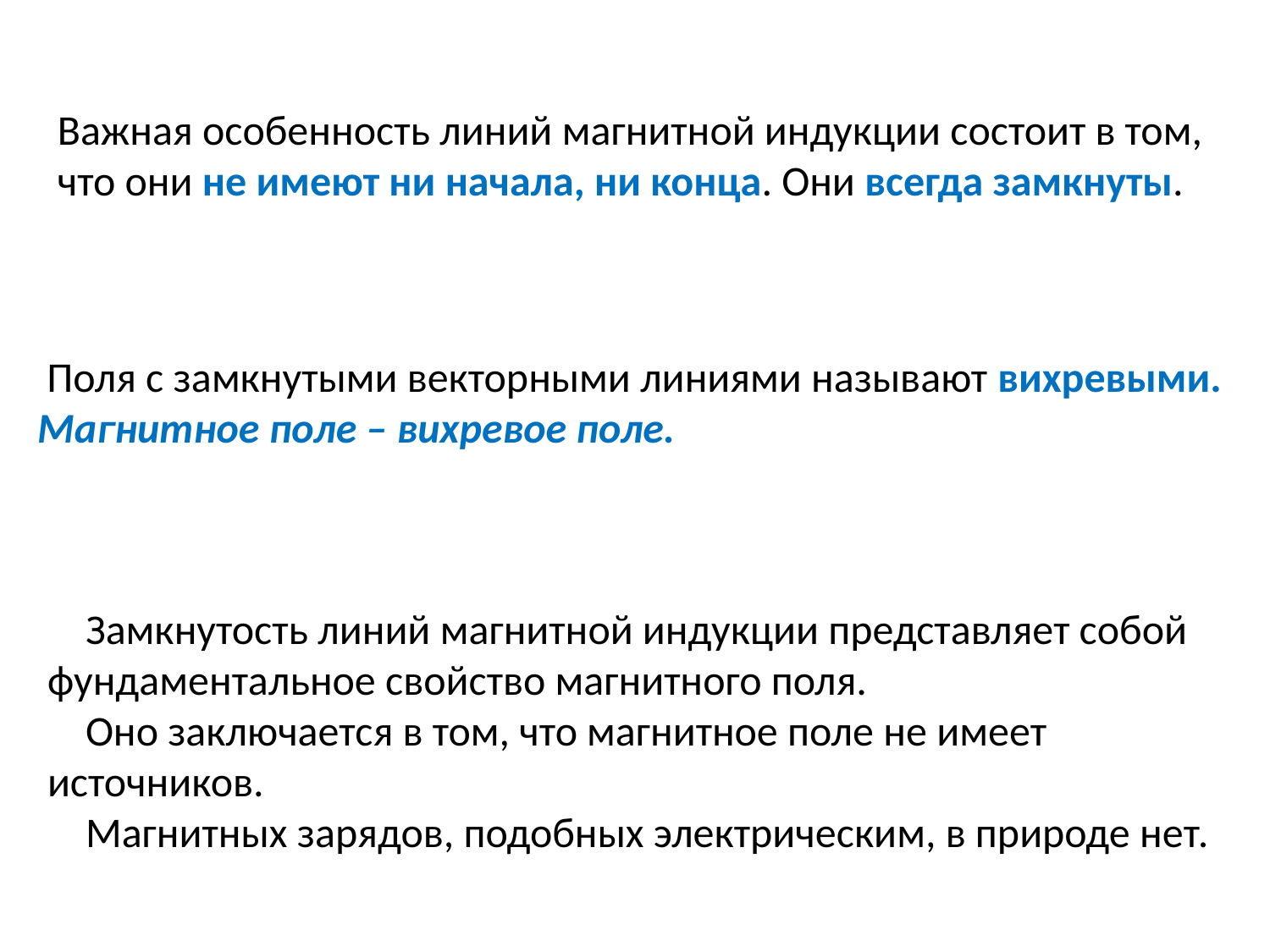

Важная особенность линий магнитной индукции состоит в том, что они не имеют ни начала, ни конца. Они всегда замкнуты.
 Поля с замкнутыми векторными линиями называют вихревыми.
Магнитное поле – вихревое поле.
    Замкнутость линий магнитной индукции представляет собой фундаментальное свойство магнитного поля.
    Оно заключается в том, что магнитное поле не имеет источников.
    Магнитных зарядов, подобных электрическим, в природе нет.